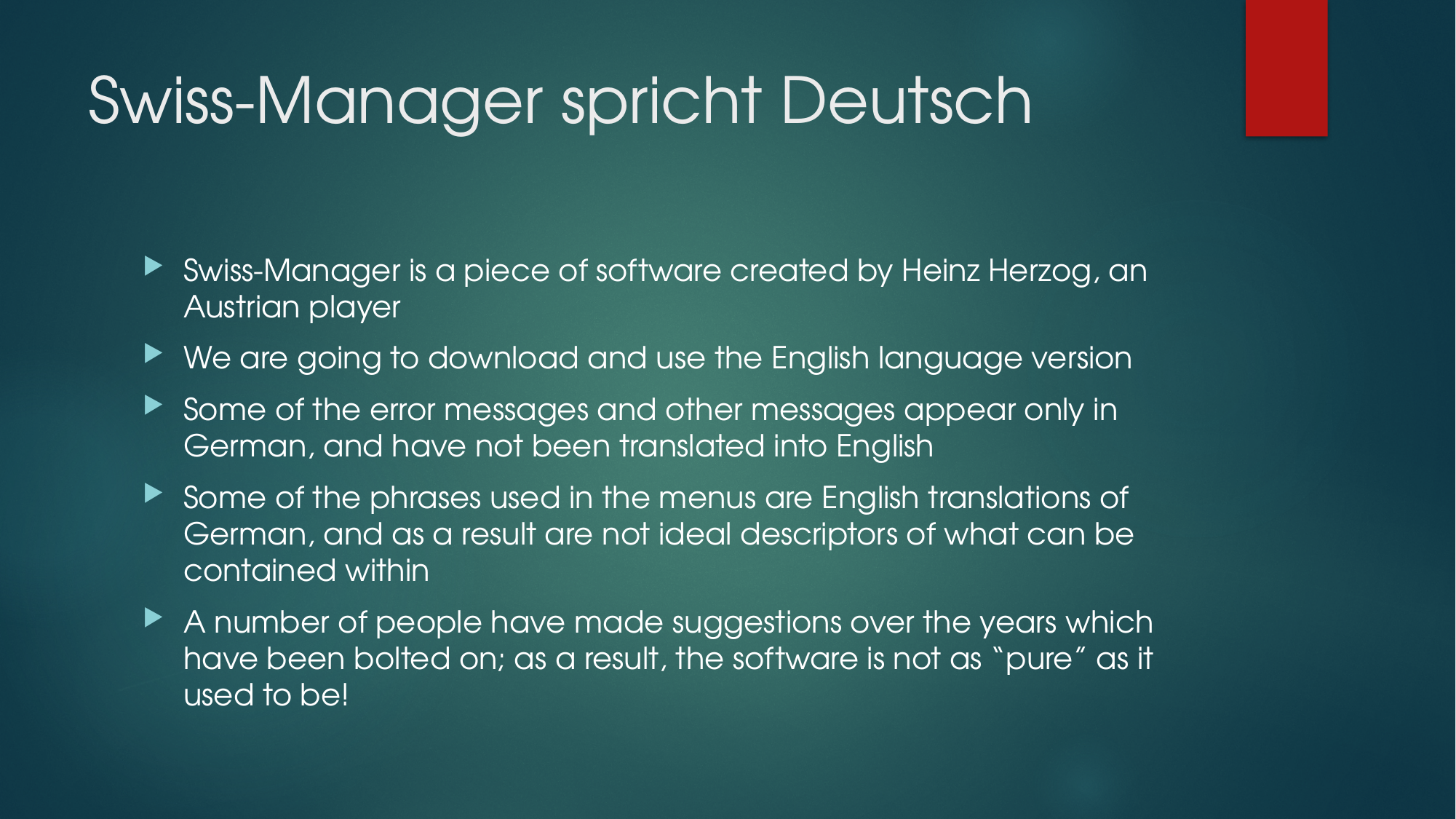

# Swiss-Manager spricht Deutsch
Swiss-Manager is a piece of software created by Heinz Herzog, an Austrian player
We are going to download and use the English language version
Some of the error messages and other messages appear only in German, and have not been translated into English
Some of the phrases used in the menus are English translations of German, and as a result are not ideal descriptors of what can be contained within
A number of people have made suggestions over the years which have been bolted on; as a result, the software is not as “pure” as it used to be!